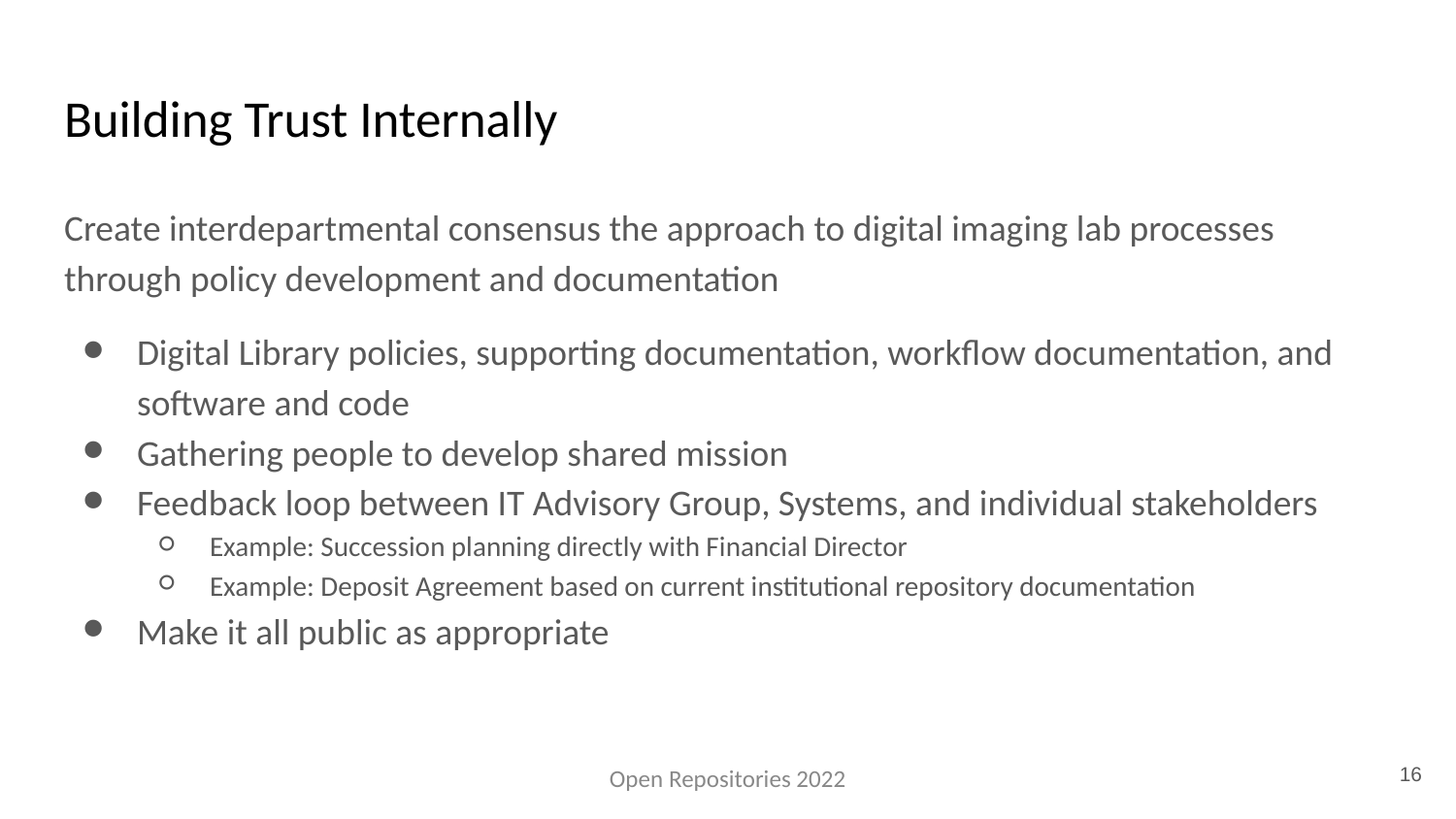

# Building Trust Internally
Create interdepartmental consensus the approach to digital imaging lab processes through policy development and documentation
Digital Library policies, supporting documentation, workflow documentation, and software and code
Gathering people to develop shared mission
Feedback loop between IT Advisory Group, Systems, and individual stakeholders
Example: Succession planning directly with Financial Director
Example: Deposit Agreement based on current institutional repository documentation
Make it all public as appropriate
16